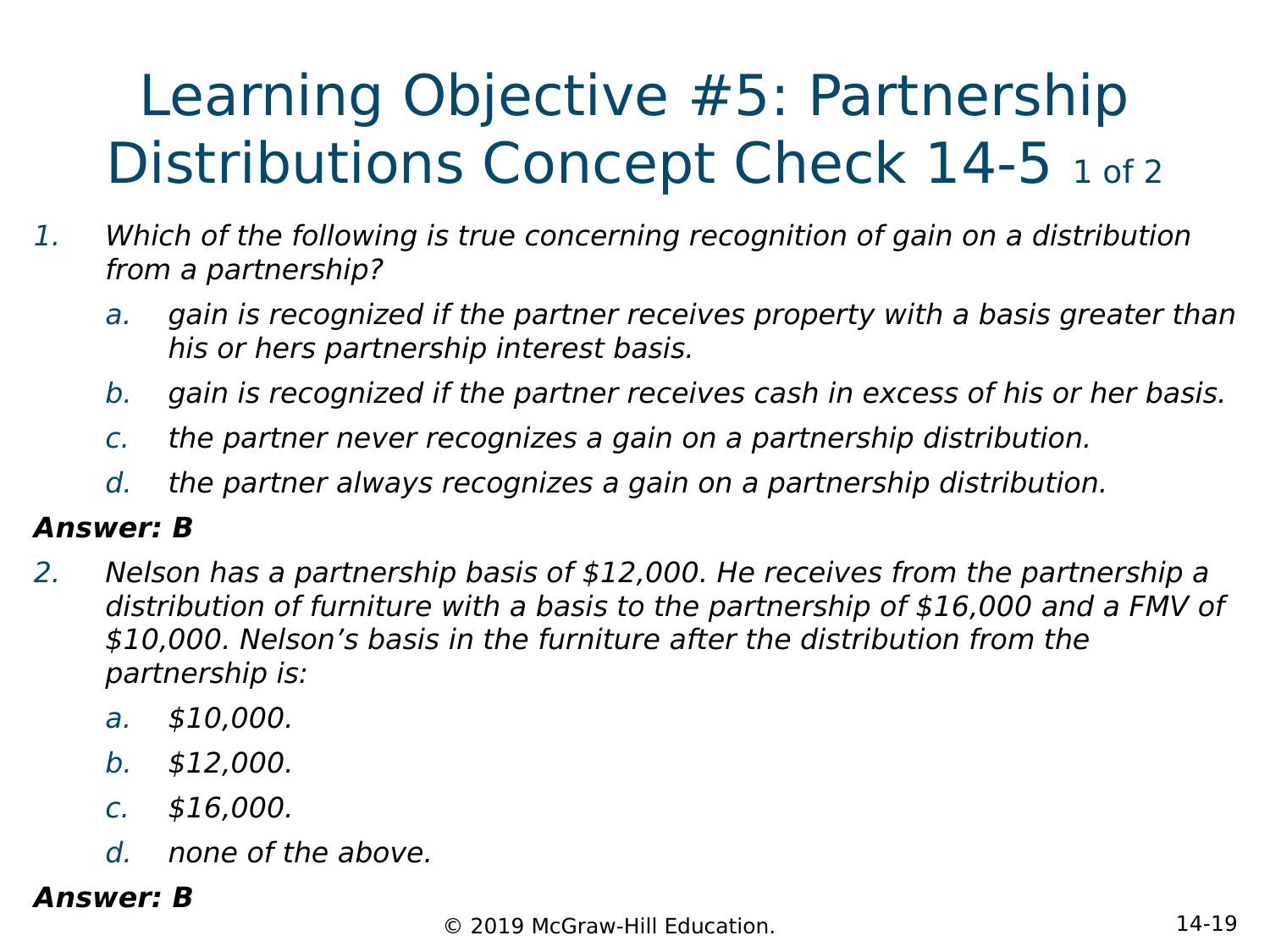

# Learning Objective #5: Partnership Distributions Concept Check 14-5 1 of 2
Which of the following is true concerning recognition of gain on a distribution from a partnership?
gain is recognized if the partner receives property with a basis greater than his or hers partnership interest basis.
gain is recognized if the partner receives cash in excess of his or her basis.
the partner never recognizes a gain on a partnership distribution.
the partner always recognizes a gain on a partnership distribution.
Answer: B
Nelson has a partnership basis of $12,000. He receives from the partnership a distribution of furniture with a basis to the partnership of $16,000 and a FMV of $10,000. Nelson’s basis in the furniture after the distribution from the partnership is:
$10,000.
$12,000.
$16,000.
none of the above.
Answer: B